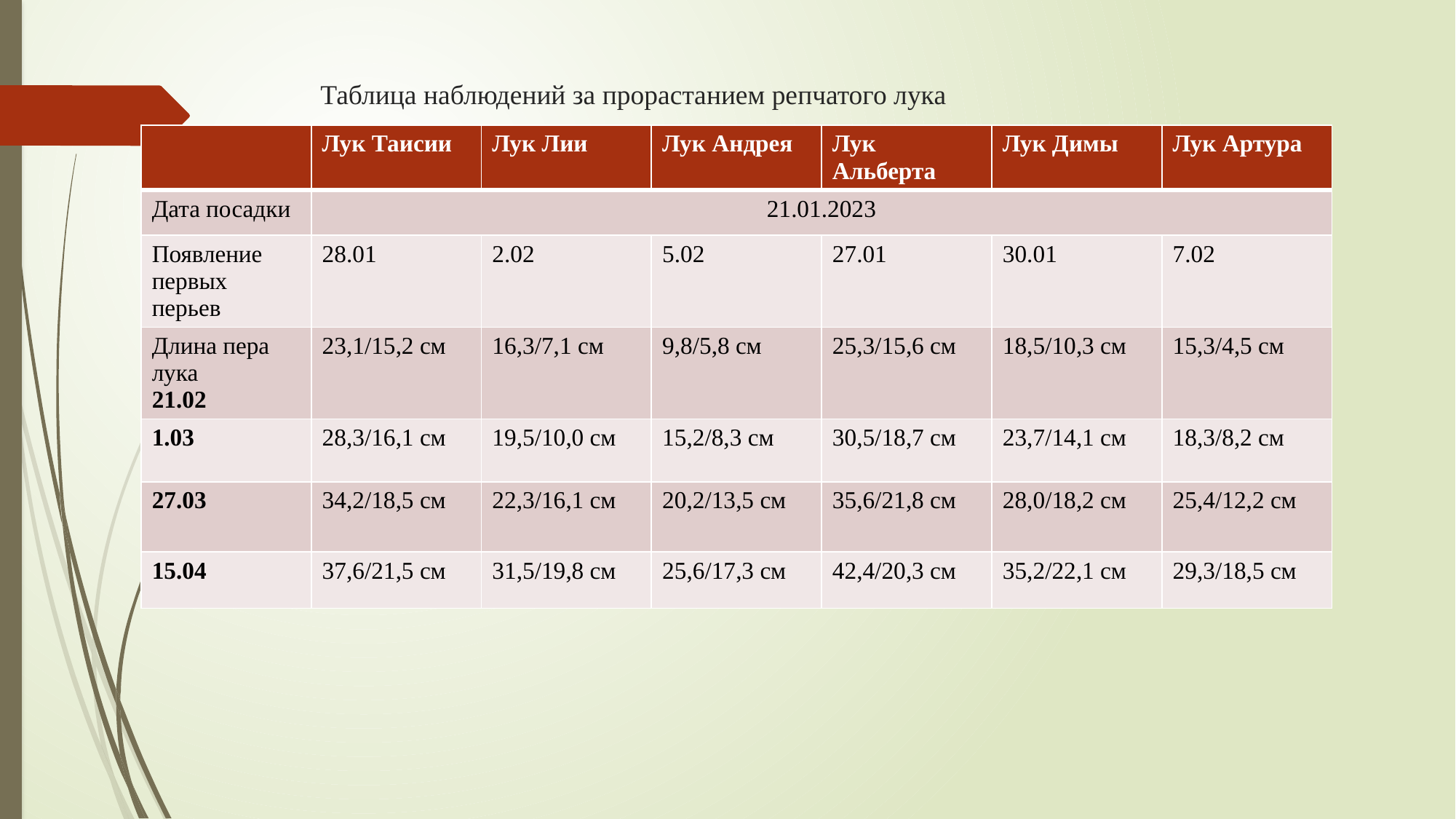

# Таблица наблюдений за прорастанием репчатого лука
|  | Лук Таисии | Лук Лии | Лук Андрея | Лук Альберта | Лук Димы | Лук Артура |
| --- | --- | --- | --- | --- | --- | --- |
| Дата посадки | 21.01.2023 |  |  |  |  |  |
| Появление первых перьев | 28.01 | 2.02 | 5.02 | 27.01 | 30.01 | 7.02 |
| Длина пера лука 21.02 | 23,1/15,2 см | 16,3/7,1 см | 9,8/5,8 см | 25,3/15,6 см | 18,5/10,3 см | 15,3/4,5 см |
| 1.03 | 28,3/16,1 см | 19,5/10,0 см | 15,2/8,3 см | 30,5/18,7 см | 23,7/14,1 см | 18,3/8,2 см |
| 27.03 | 34,2/18,5 см | 22,3/16,1 см | 20,2/13,5 см | 35,6/21,8 см | 28,0/18,2 см | 25,4/12,2 см |
| 15.04 | 37,6/21,5 см | 31,5/19,8 см | 25,6/17,3 см | 42,4/20,3 см | 35,2/22,1 см | 29,3/18,5 см |